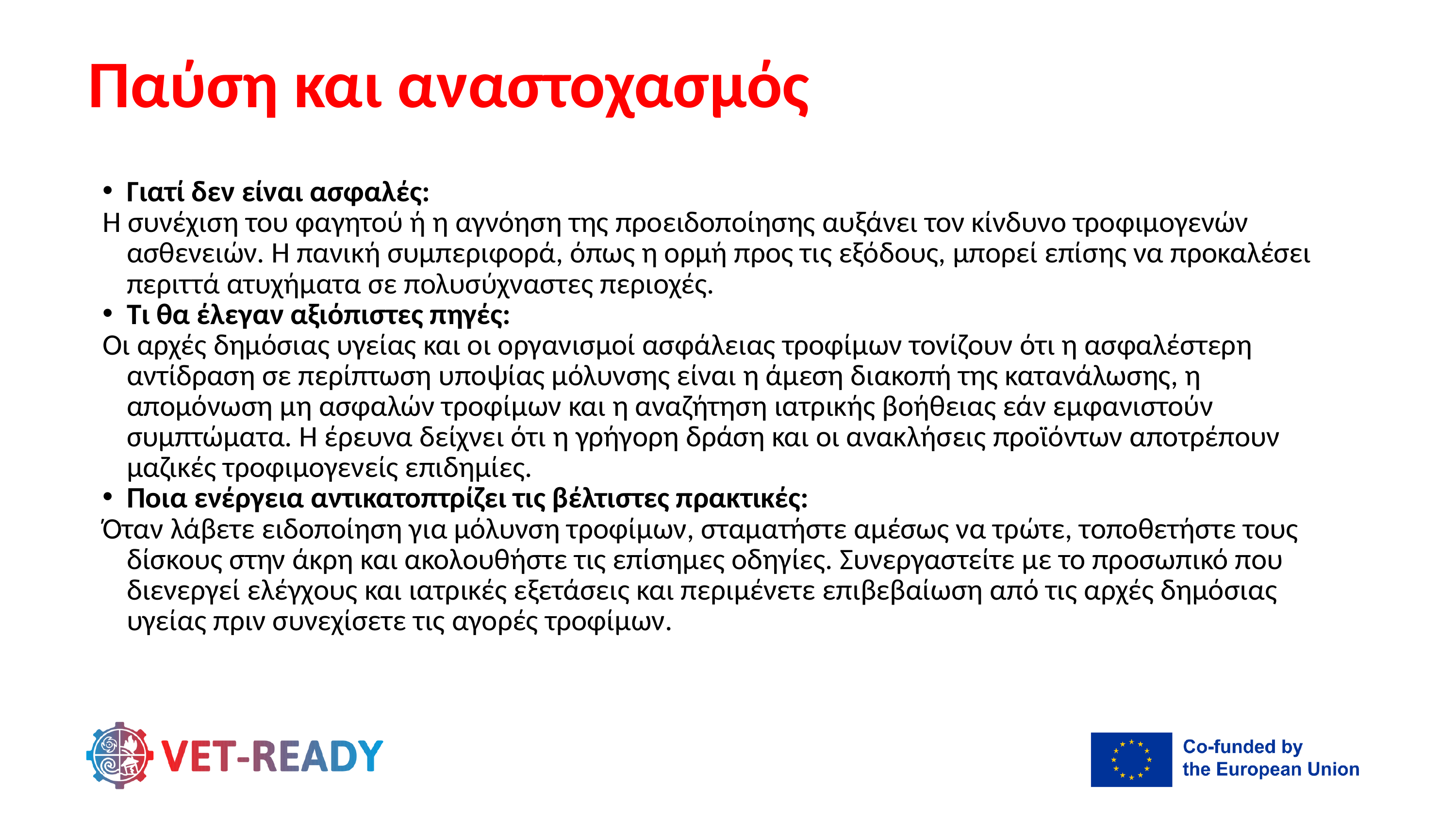

Παύση και αναστοχασμός
Γιατί δεν είναι ασφαλές:
Η συνέχιση του φαγητού ή η αγνόηση της προειδοποίησης αυξάνει τον κίνδυνο τροφιμογενών ασθενειών. Η πανική συμπεριφορά, όπως η ορμή προς τις εξόδους, μπορεί επίσης να προκαλέσει περιττά ατυχήματα σε πολυσύχναστες περιοχές.
Τι θα έλεγαν αξιόπιστες πηγές:
Οι αρχές δημόσιας υγείας και οι οργανισμοί ασφάλειας τροφίμων τονίζουν ότι η ασφαλέστερη αντίδραση σε περίπτωση υποψίας μόλυνσης είναι η άμεση διακοπή της κατανάλωσης, η απομόνωση μη ασφαλών τροφίμων και η αναζήτηση ιατρικής βοήθειας εάν εμφανιστούν συμπτώματα. Η έρευνα δείχνει ότι η γρήγορη δράση και οι ανακλήσεις προϊόντων αποτρέπουν μαζικές τροφιμογενείς επιδημίες.
Ποια ενέργεια αντικατοπτρίζει τις βέλτιστες πρακτικές:
Όταν λάβετε ειδοποίηση για μόλυνση τροφίμων, σταματήστε αμέσως να τρώτε, τοποθετήστε τους δίσκους στην άκρη και ακολουθήστε τις επίσημες οδηγίες. Συνεργαστείτε με το προσωπικό που διενεργεί ελέγχους και ιατρικές εξετάσεις και περιμένετε επιβεβαίωση από τις αρχές δημόσιας υγείας πριν συνεχίσετε τις αγορές τροφίμων.